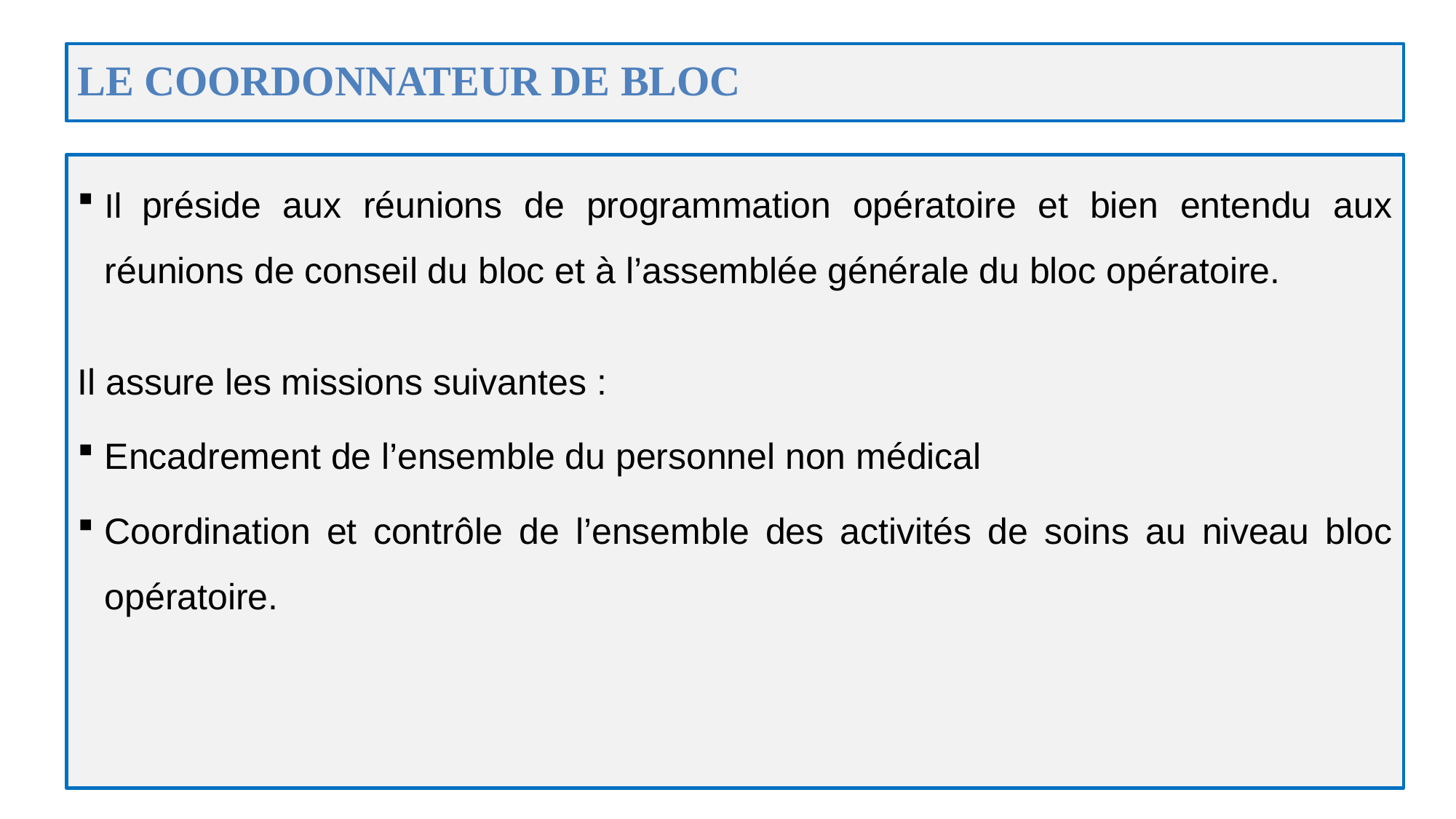

# LE COORDONNATEUR DE BLOC
Il préside aux réunions de programmation opératoire et bien entendu aux réunions de conseil du bloc et à l’assemblée générale du bloc opératoire.
Il assure les missions suivantes :
Encadrement de l’ensemble du personnel non médical
Coordination et contrôle de l’ensemble des activités de soins au niveau bloc opératoire.